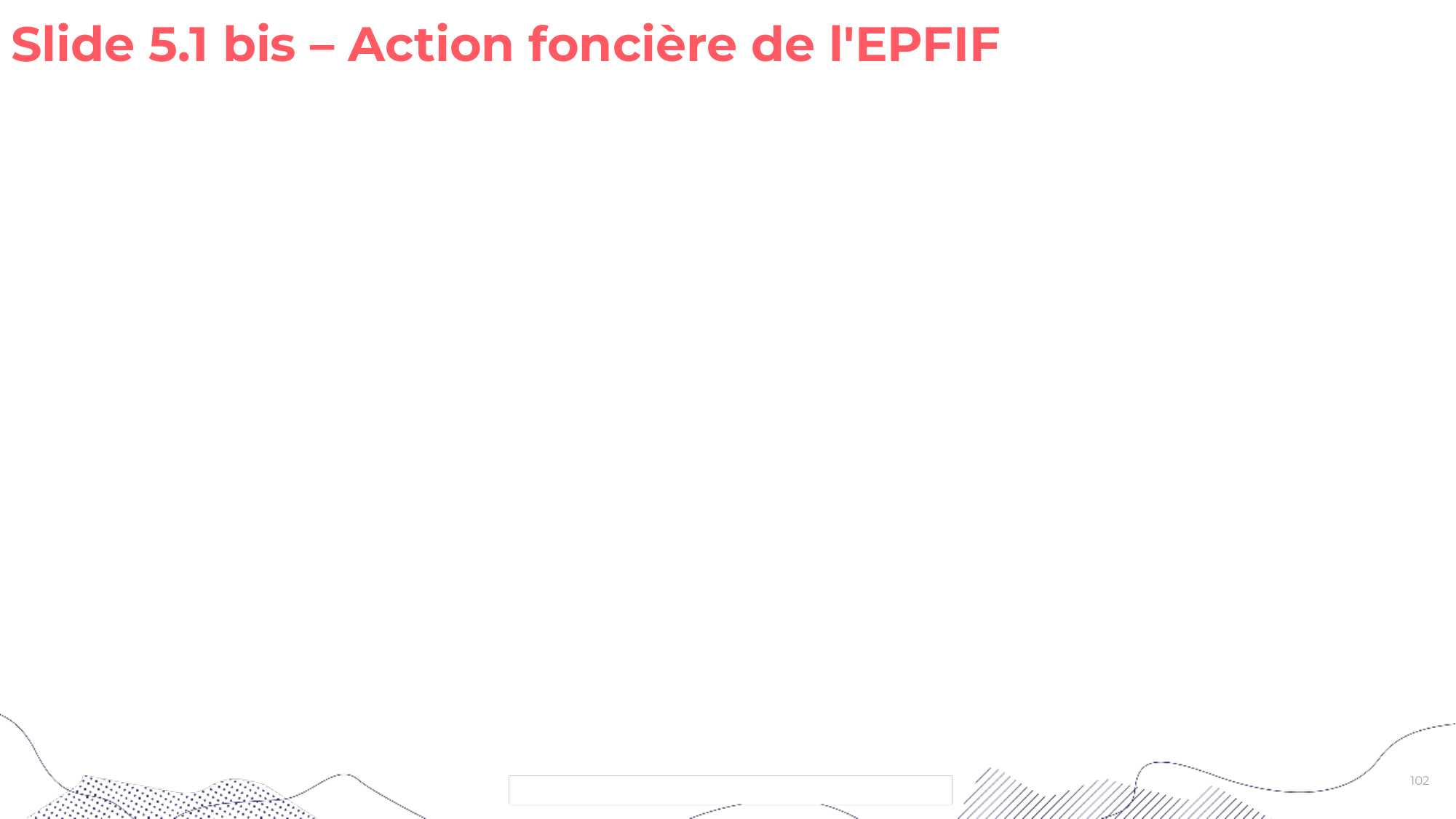

# Slide 5.1 bis – Action foncière de l'EPFIF

102